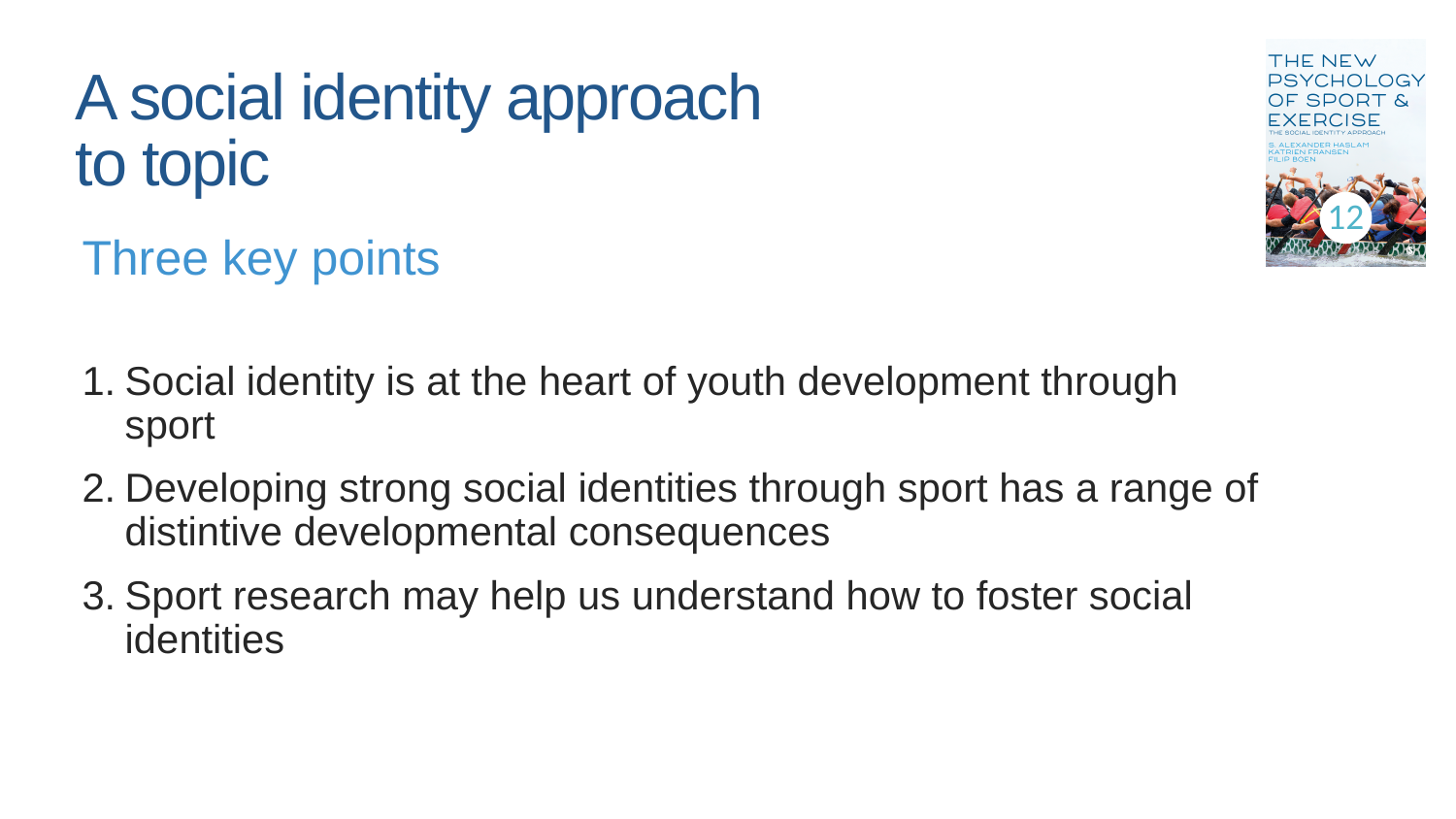

# A social identity approach to topic
12
Three key points
Social identity is at the heart of youth development through sport
Developing strong social identities through sport has a range of distintive developmental consequences
Sport research may help us understand how to foster social identities